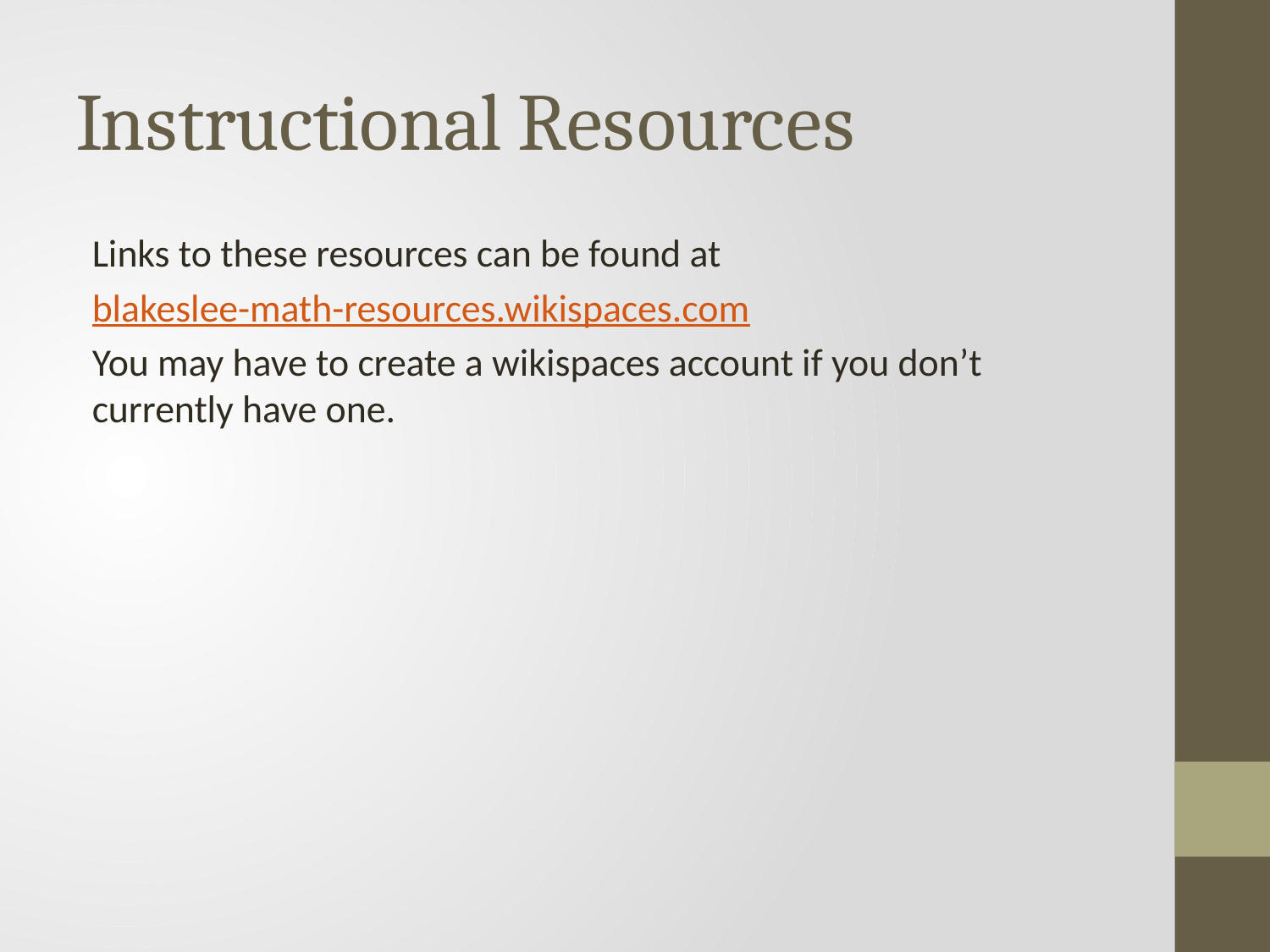

# Instructional Resources
Links to these resources can be found at
blakeslee-math-resources.wikispaces.com
You may have to create a wikispaces account if you don’t currently have one.